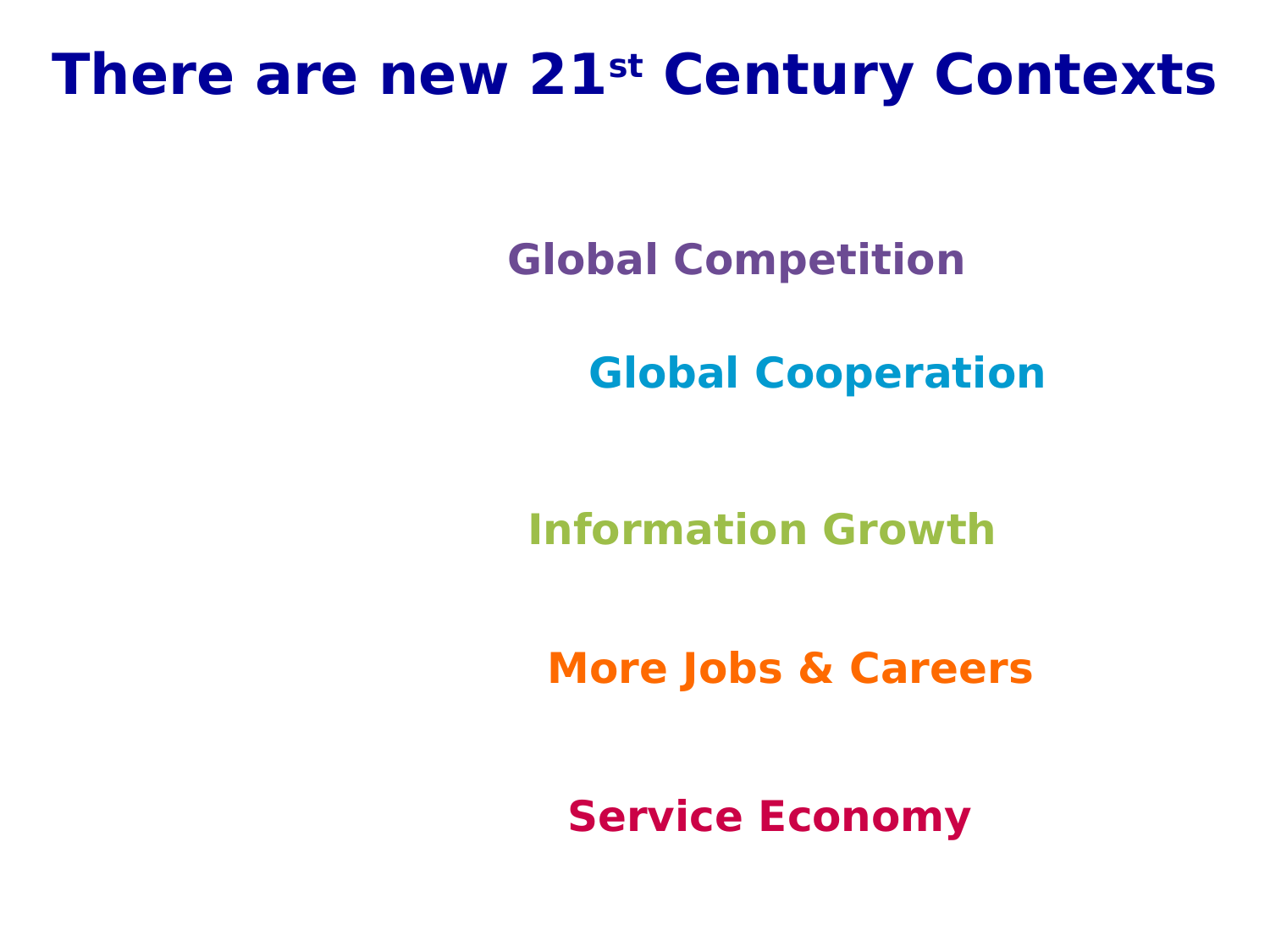

There are new 21st Century Contexts
y Skills so Important?
Global Competition
Global Cooperation
Information Growth
More Jobs & Careers
Service Economy